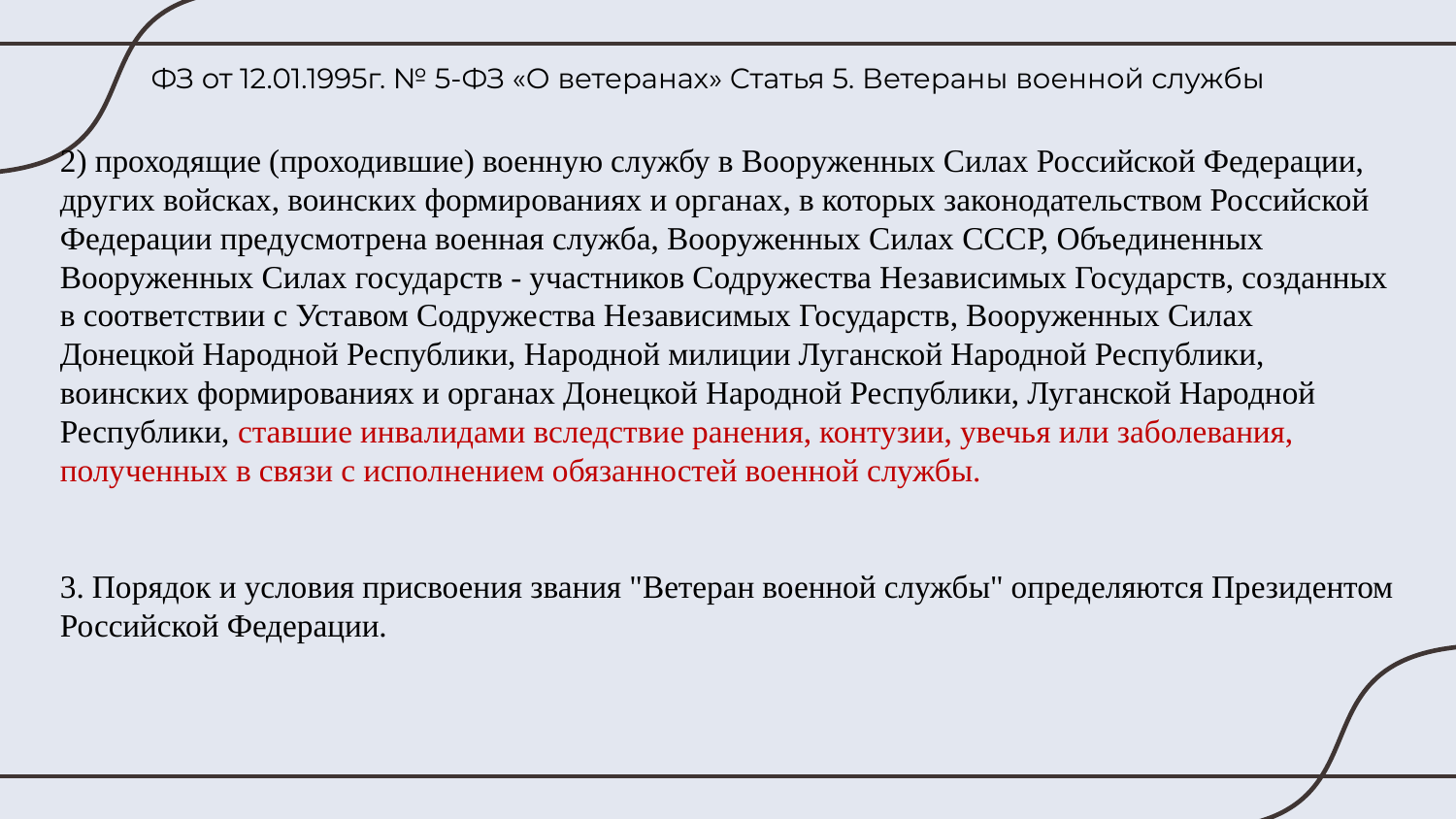

ФЗ от 12.01.1995г. № 5-ФЗ «О ветеранах» Статья 5. Ветераны военной службы
# 2) проходящие (проходившие) военную службу в Вооруженных Силах Российской Федерации, других войсках, воинских формированиях и органах, в которых законодательством Российской Федерации предусмотрена военная служба, Вооруженных Силах СССР, Объединенных Вооруженных Силах государств - участников Содружества Независимых Государств, созданных в соответствии с Уставом Содружества Независимых Государств, Вооруженных Силах Донецкой Народной Республики, Народной милиции Луганской Народной Республики, воинских формированиях и органах Донецкой Народной Республики, Луганской Народной Республики, ставшие инвалидами вследствие ранения, контузии, увечья или заболевания, полученных в связи с исполнением обязанностей военной службы. 3. Порядок и условия присвоения звания "Ветеран военной службы" определяются Президентом Российской Федерации.